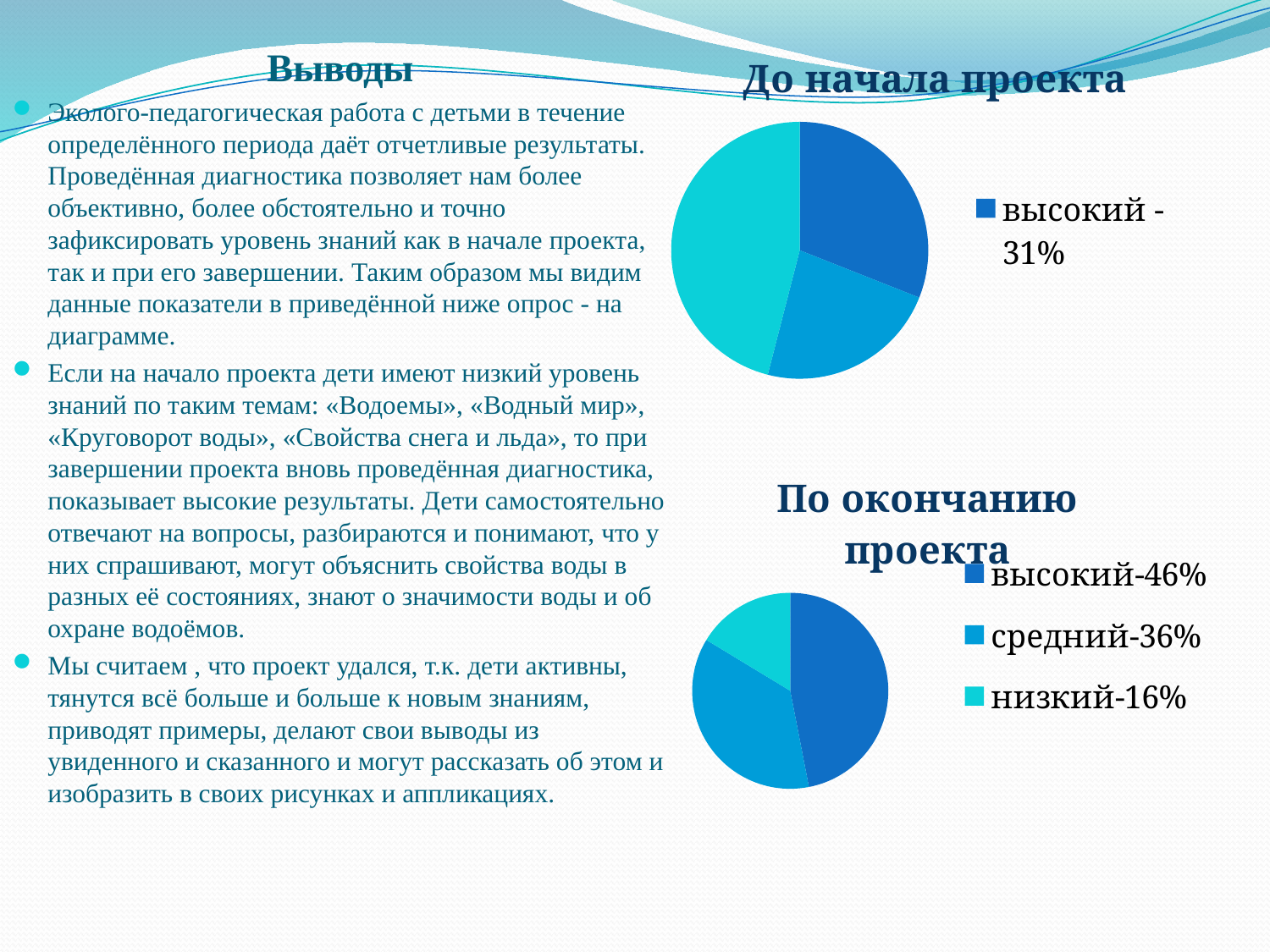

### Chart: До начала проекта

| Category | До начала поекта |
|---|---|
| высокий - 31% | 31.0 |
| средний  - 23% | 23.0 |
| низкий - 46% | 46.0 |
Выводы
Эколого-педагогическая работа с детьми в течение определённого периода даёт отчетливые результаты. Проведённая диагностика позволяет нам более объективно, более обстоятельно и точно зафиксировать уровень знаний как в начале проекта, так и при его завершении. Таким образом мы видим данные показатели в приведённой ниже опрос - на диаграмме.
Если на начало проекта дети имеют низкий уровень знаний по таким темам: «Водоемы», «Водный мир», «Круговорот воды», «Свойства снега и льда», то при завершении проекта вновь проведённая диагностика, показывает высокие результаты. Дети самостоятельно отвечают на вопросы, разбираются и понимают, что у них спрашивают, могут объяснить свойства воды в разных её состояниях, знают о значимости воды и об охране водоёмов.
Мы считаем , что проект удался, т.к. дети активны, тянутся всё больше и больше к новым знаниям, приводят примеры, делают свои выводы из увиденного и сказанного и могут рассказать об этом и изобразить в своих рисунках и аппликациях.

### Chart: По окончанию проекта

| Category | По окончанию проекта |
|---|---|
| высокий-46% | 46.0 |
| средний-36% | 36.0 |
| низкий-16% | 16.0 |